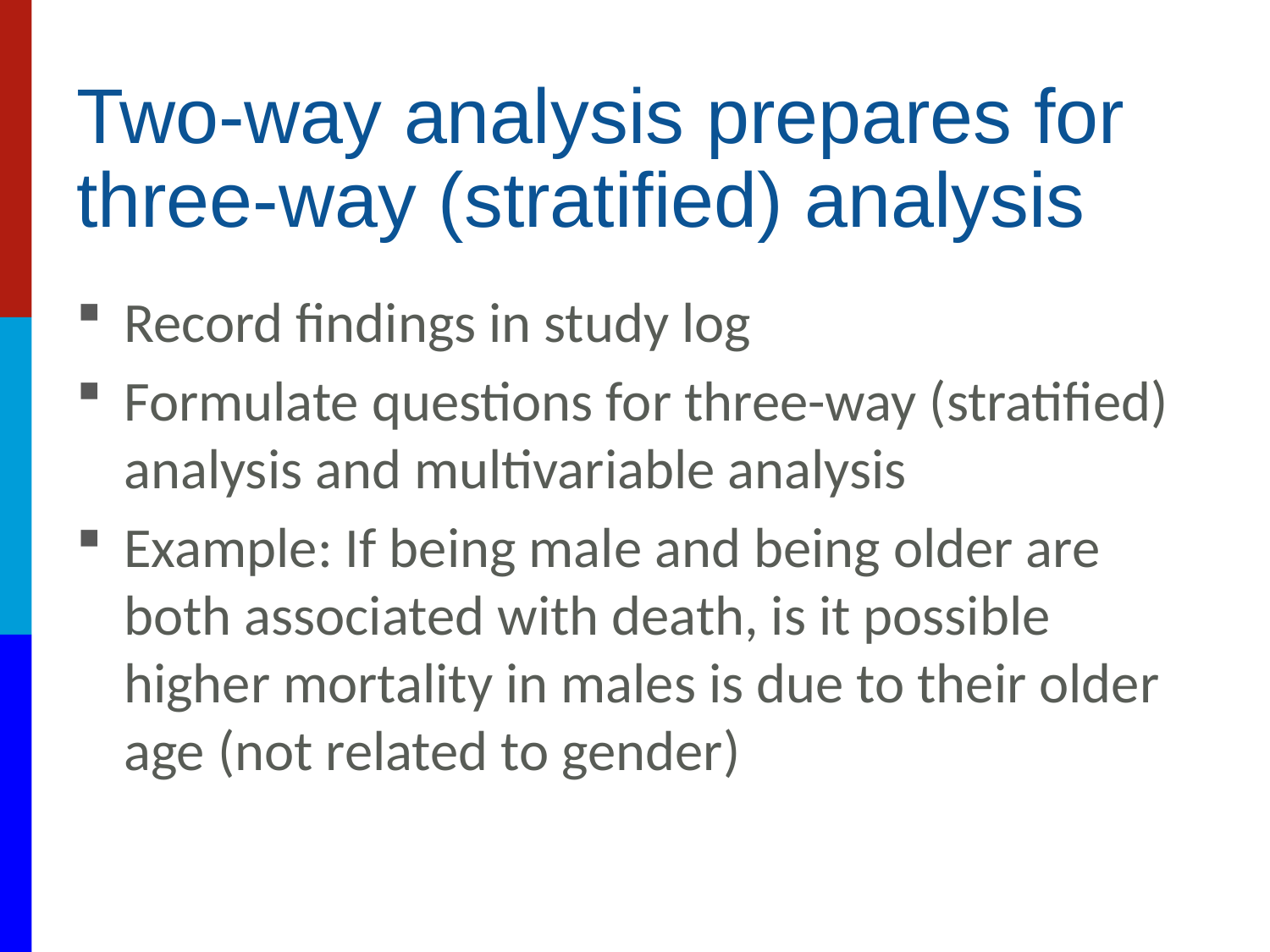

# Two-way analysis prepares for three-way (stratified) analysis
Record findings in study log
Formulate questions for three-way (stratified) analysis and multivariable analysis
Example: If being male and being older are both associated with death, is it possible higher mortality in males is due to their older age (not related to gender)